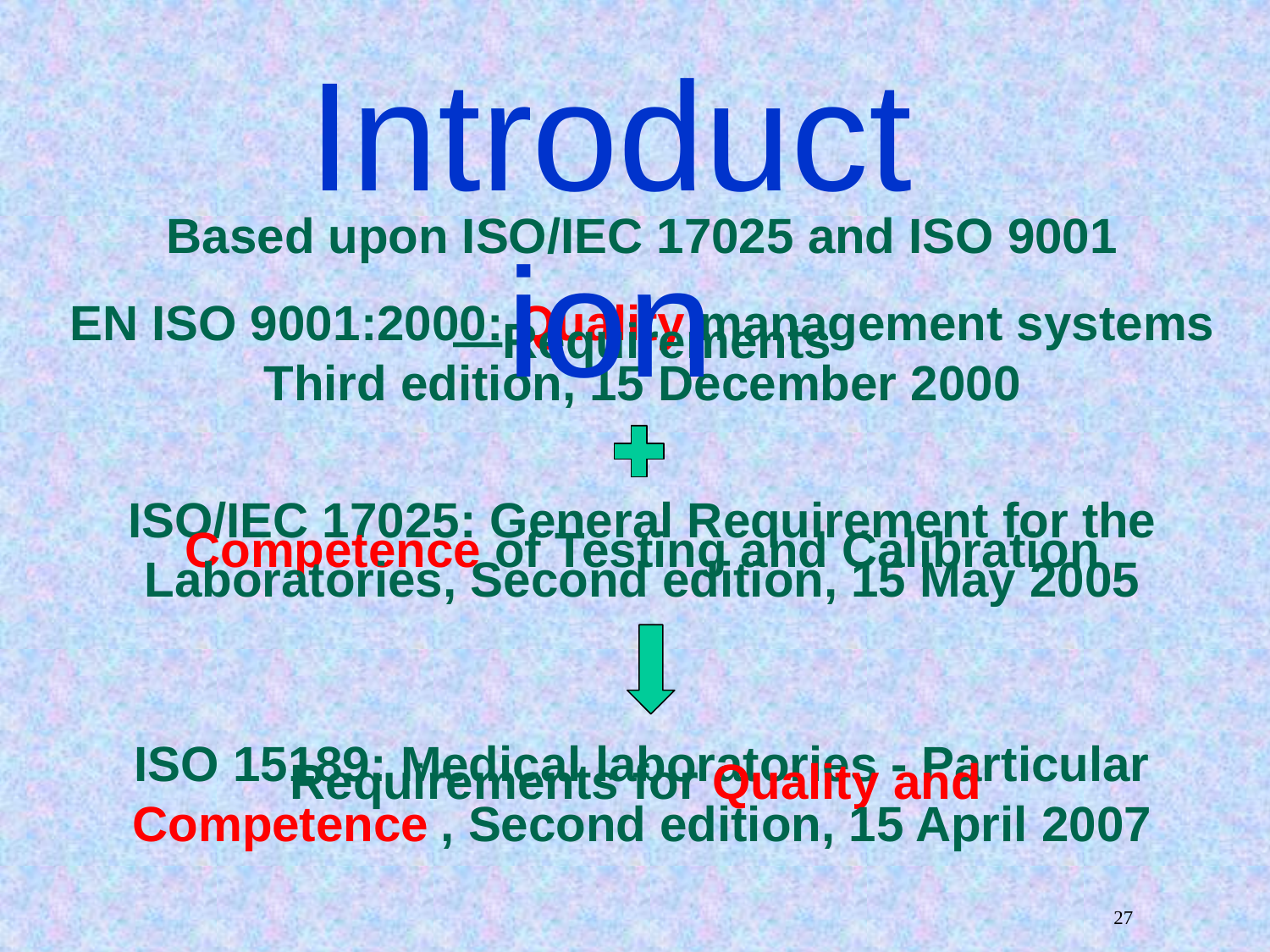

Introduction
Based upon ISO/IEC 17025 and ISO 9001

EN ISO 9001:2000: Quality management systems —Requirements
Third edition, 15 December 2000

ISO/IEC 17025: General Requirement for the Competence of Testing and Calibration Laboratories, Second edition, 15 May 2005

ISO 15189: Medical laboratories - Particular Requirements for Quality and
Competence , Second edition, 15 April 2007